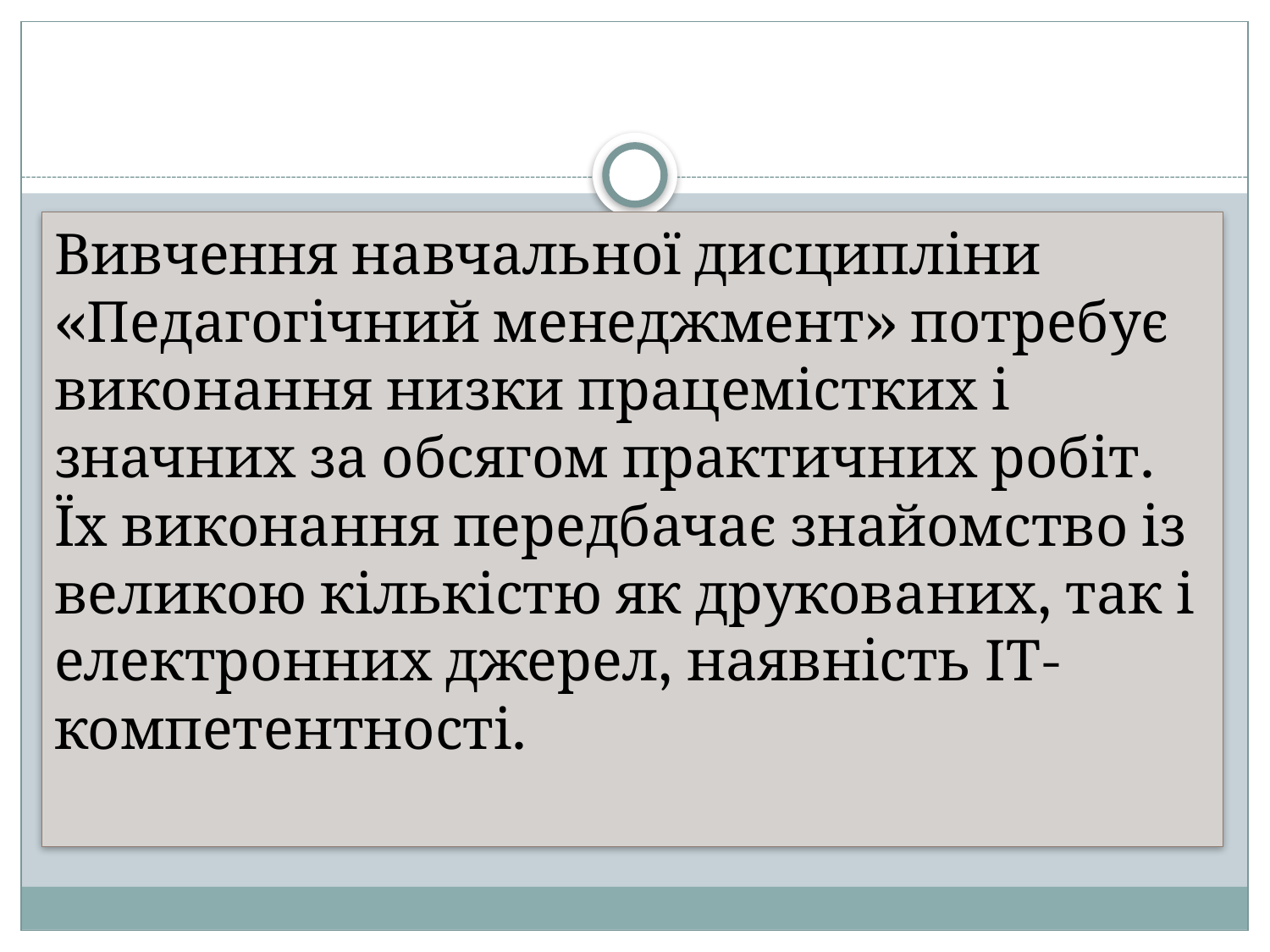

Вивчення навчальної дисципліни «Педагогічний менеджмент» потребує виконання низки працемістких і значних за обсягом практичних робіт. Їх виконання передбачає знайомство із великою кількістю як друкованих, так і електронних джерел, наявність ІТ-компетентності.